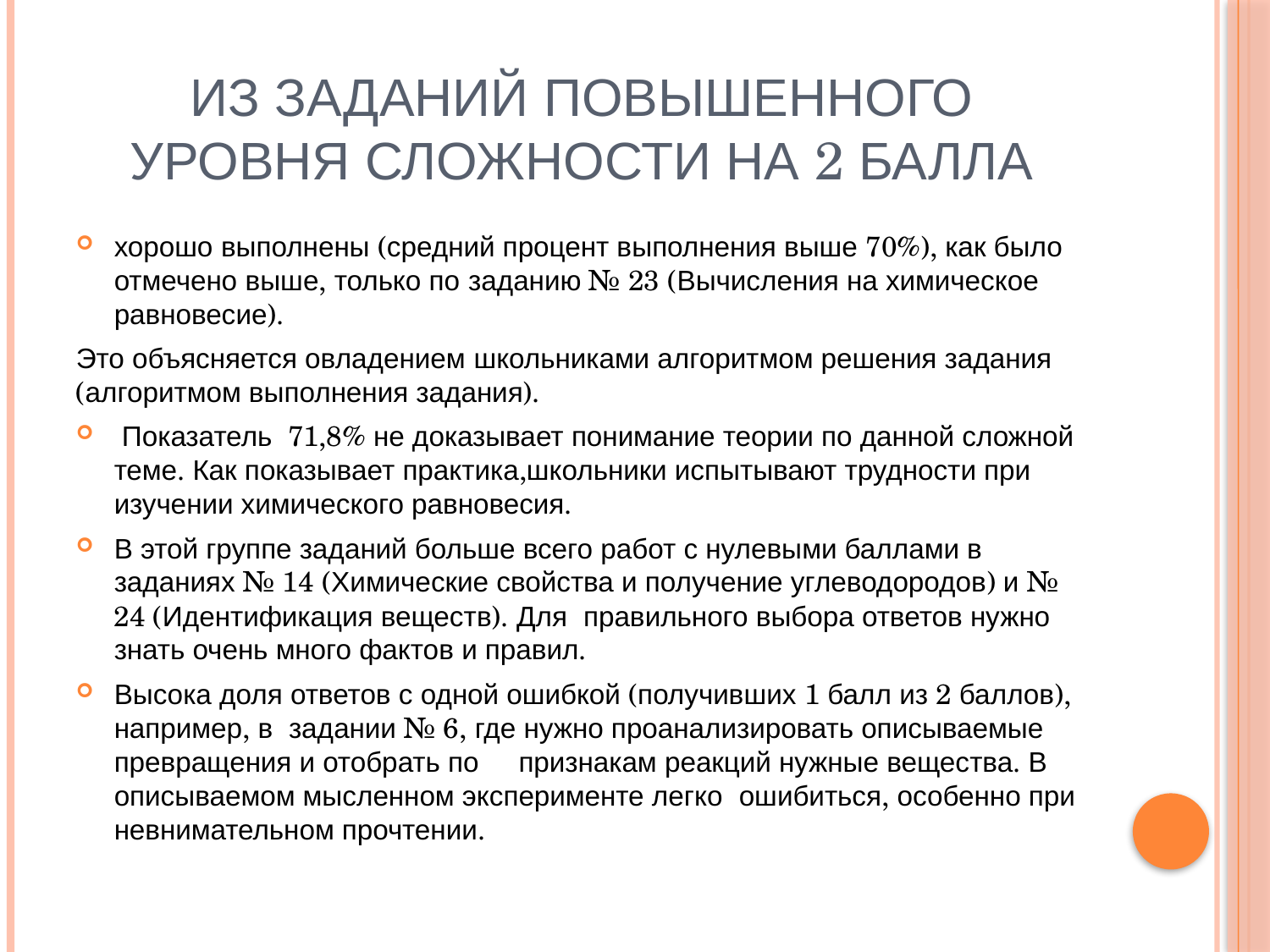

# Из заданий повышенного уровня сложности на 2 балла
хорошо выполнены (средний процент выполнения выше 70%), как было отмечено выше, только по заданию № 23 (Вычисления на химическое равновесие).
Это объясняется овладением школьниками алгоритмом решения задания (алгоритмом выполнения задания).
 Показатель  71,8% не доказывает понимание теории по данной сложной теме. Как показывает практика,школьники испытывают трудности при изучении химического равновесия.
В этой группе заданий больше всего работ с нулевыми баллами в заданиях № 14 (Химические свойства и получение углеводородов) и № 24 (Идентификация веществ). Для  правильного выбора ответов нужно знать очень много фактов и правил.
Высока доля ответов с одной ошибкой (получивших 1 балл из 2 баллов), например, в  задании № 6, где нужно проанализировать описываемые превращения и отобрать по     признакам реакций нужные вещества. В описываемом мысленном эксперименте легко  ошибиться, особенно при невнимательном прочтении.